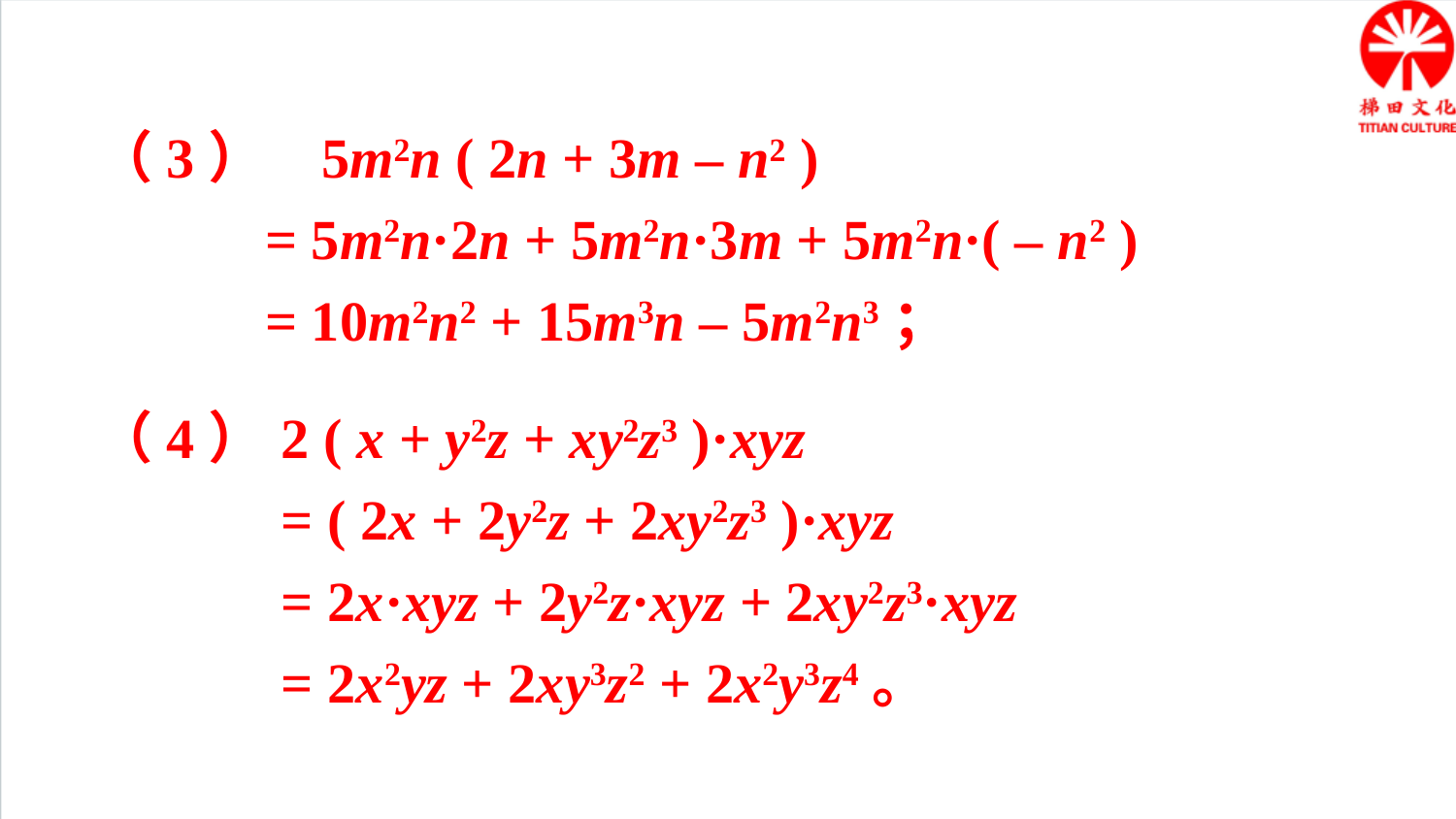

（3）
    5m2n ( 2n + 3m – n2 )
= 5m2n·2n + 5m2n·3m + 5m2n·( – n2 )
= 10m2n2 + 15m3n – 5m2n3；
（4）
2 ( x + y2z + xy2z3 )·xyz
= ( 2x + 2y2z + 2xy2z3 )·xyz
= 2x·xyz + 2y2z·xyz + 2xy2z3·xyz
= 2x2yz + 2xy3z2 + 2x2y3z4。